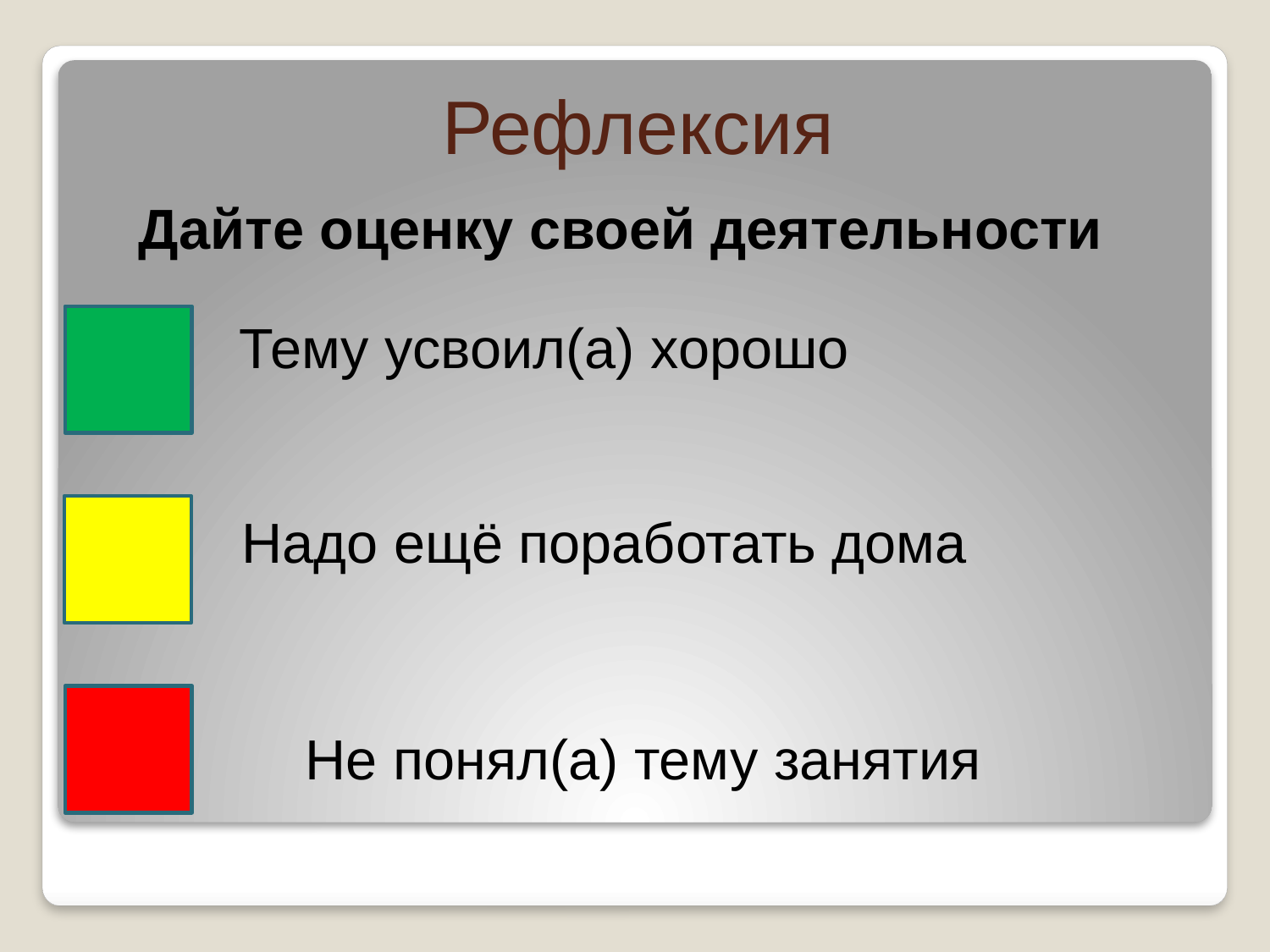

# Рефлексия

          Надо ещё поработать дома

               Не понял(а) тему занятия
Дайте оценку своей деятельности

Тему усвоил(а) хорошо